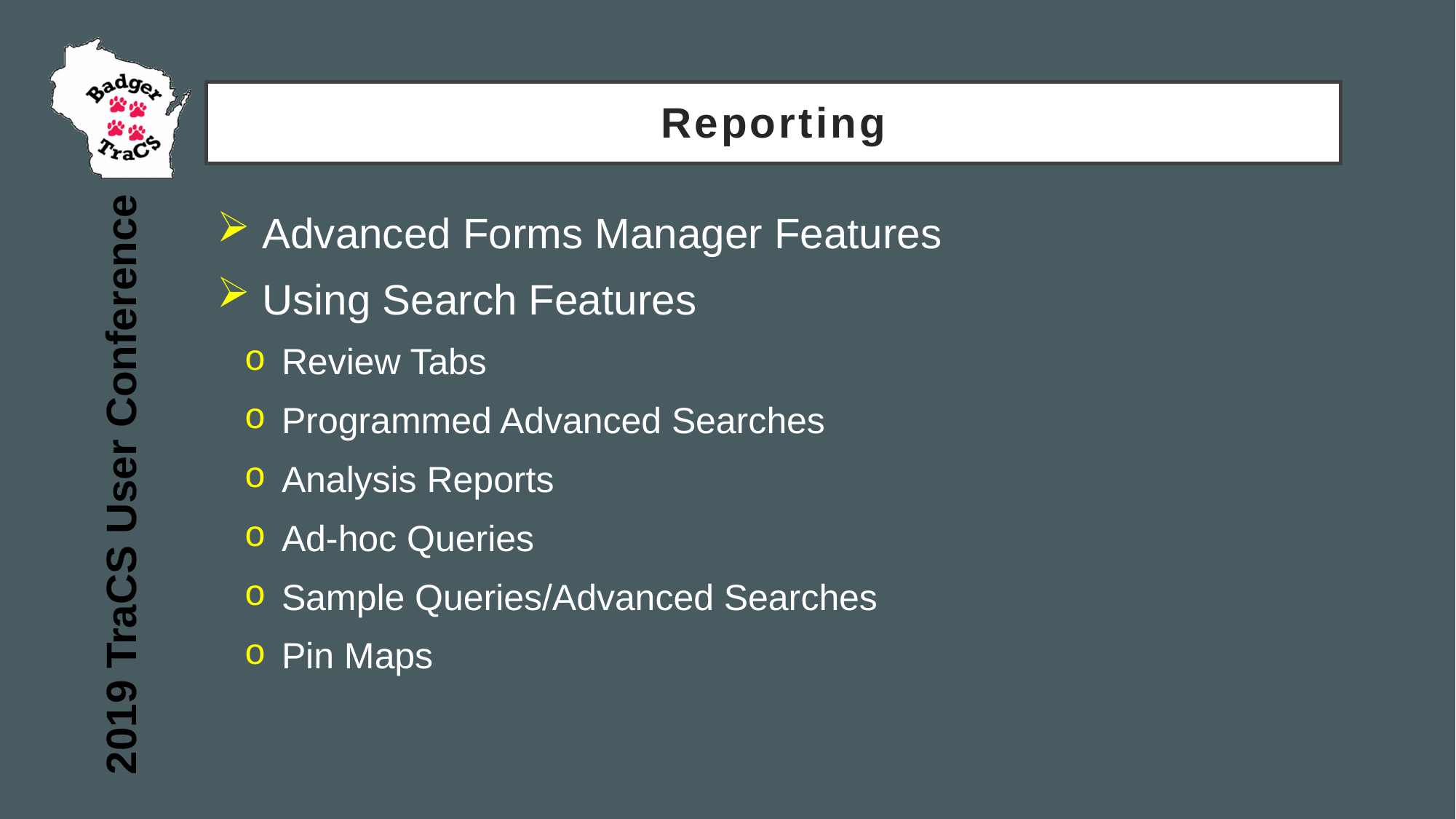

# Reporting
 Advanced Forms Manager Features
 Using Search Features
 Review Tabs
 Programmed Advanced Searches
 Analysis Reports
 Ad-hoc Queries
 Sample Queries/Advanced Searches
 Pin Maps